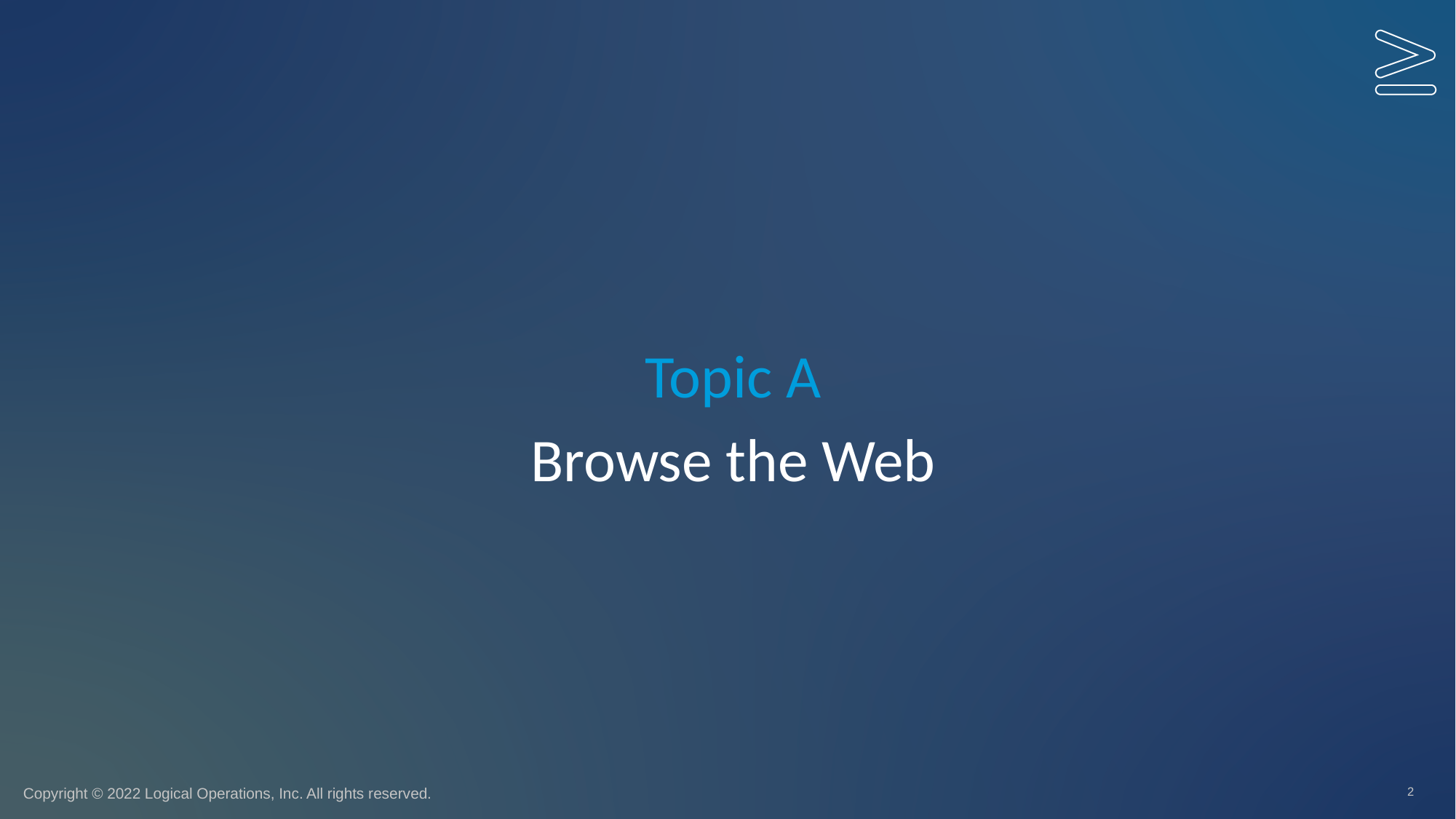

Topic A
# Browse the Web
2